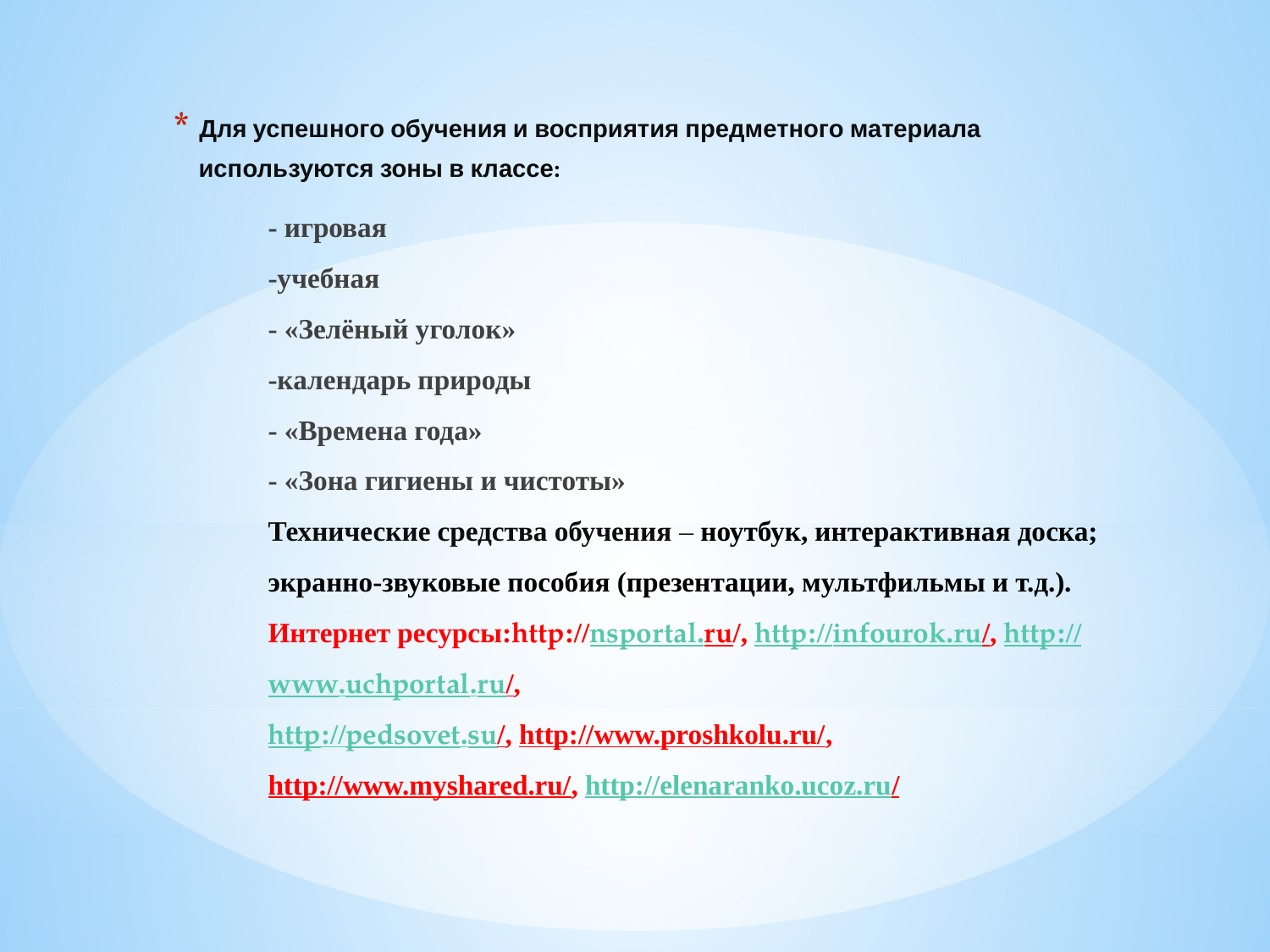

Для успешного обучения и восприятия предметного материала
    используются зоны в классе:
# - игровая -учебная - «Зелёный уголок» -календарь природы - «Времена года» - «Зона гигиены и чистоты» Технические средства обучения – ноутбук, интерактивная доска; экранно-звуковые пособия (презентации, мультфильмы и т.д.). Интернет ресурсы:http://nsportal.ru/, http://infourok.ru/, http://www.uchportal.ru/, http://pedsovet.su/, http://www.proshkolu.ru/, http://www.myshared.ru/, http://elenaranko.ucoz.ru/